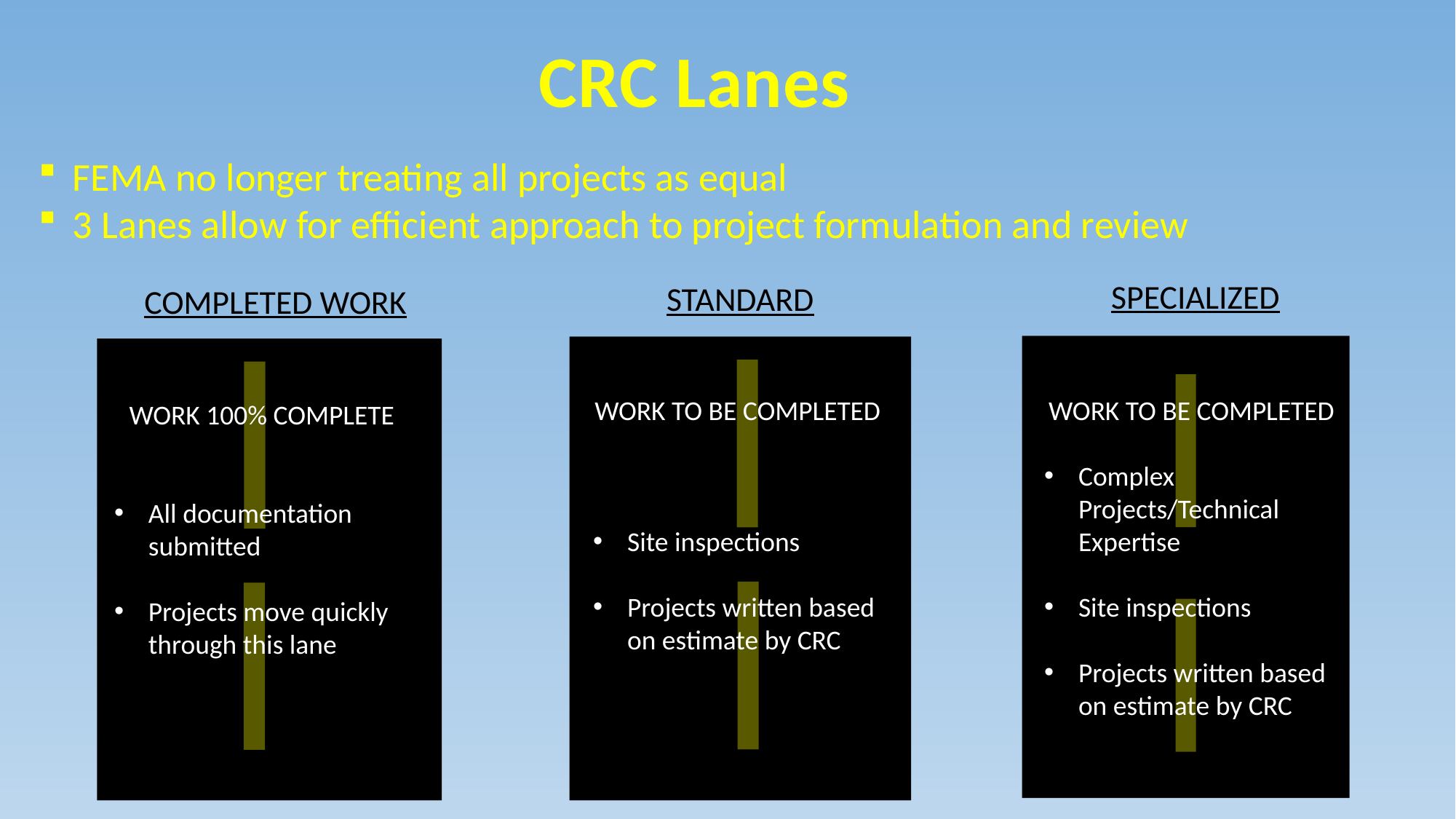

CRC Lanes
FEMA no longer treating all projects as equal
3 Lanes allow for efficient approach to project formulation and review
SPECIALIZED

STANDARD

COMPLETED WORK

WORK TO BE COMPLETED

Site inspections

Projects written based on estimate by CRC

WORK TO BE COMPLETED

Complex Projects/Technical Expertise

Site inspections

Projects written based on estimate by CRC

WORK 100% COMPLETE

All documentation submitted

Projects move quickly through this lane